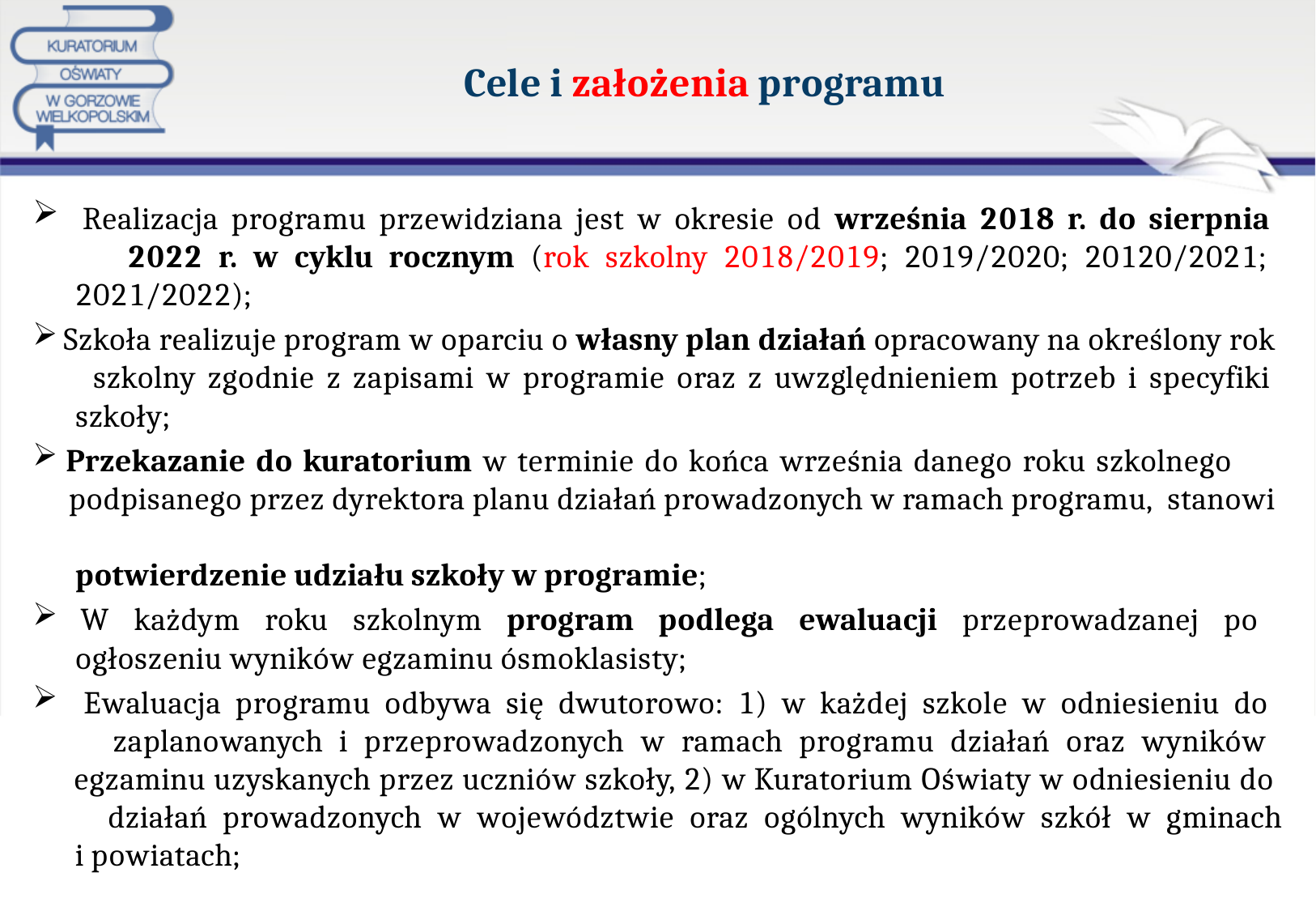

# Cele i założenia programu
  Realizacja programu przewidziana jest w okresie od września 2018 r. do sierpnia
      2022 r. w cyklu rocznym (rok szkolny 2018/2019; 2019/2020; 20120/2021;
      2021/2022);
 Szkoła realizuje program w oparciu o własny plan działań opracowany na określony rok
     szkolny zgodnie z zapisami w programie oraz z uwzględnieniem potrzeb i specyfiki
      szkoły;
 Przekazanie do kuratorium w terminie do końca września danego roku szkolnego
     podpisanego przez dyrektora planu działań prowadzonych w ramach programu,  stanowi
      potwierdzenie udziału szkoły w programie;
 W każdym roku szkolnym program podlega ewaluacji przeprowadzanej po
      ogłoszeniu wyników egzaminu ósmoklasisty;
  Ewaluacja programu odbywa się dwutorowo: 1) w każdej szkole w odniesieniu do
     zaplanowanych i przeprowadzonych w ramach programu działań oraz wyników
     egzaminu uzyskanych przez uczniów szkoły, 2) w Kuratorium Oświaty w odniesieniu do
     działań prowadzonych w województwie oraz ogólnych wyników szkół w gminach
      i powiatach;